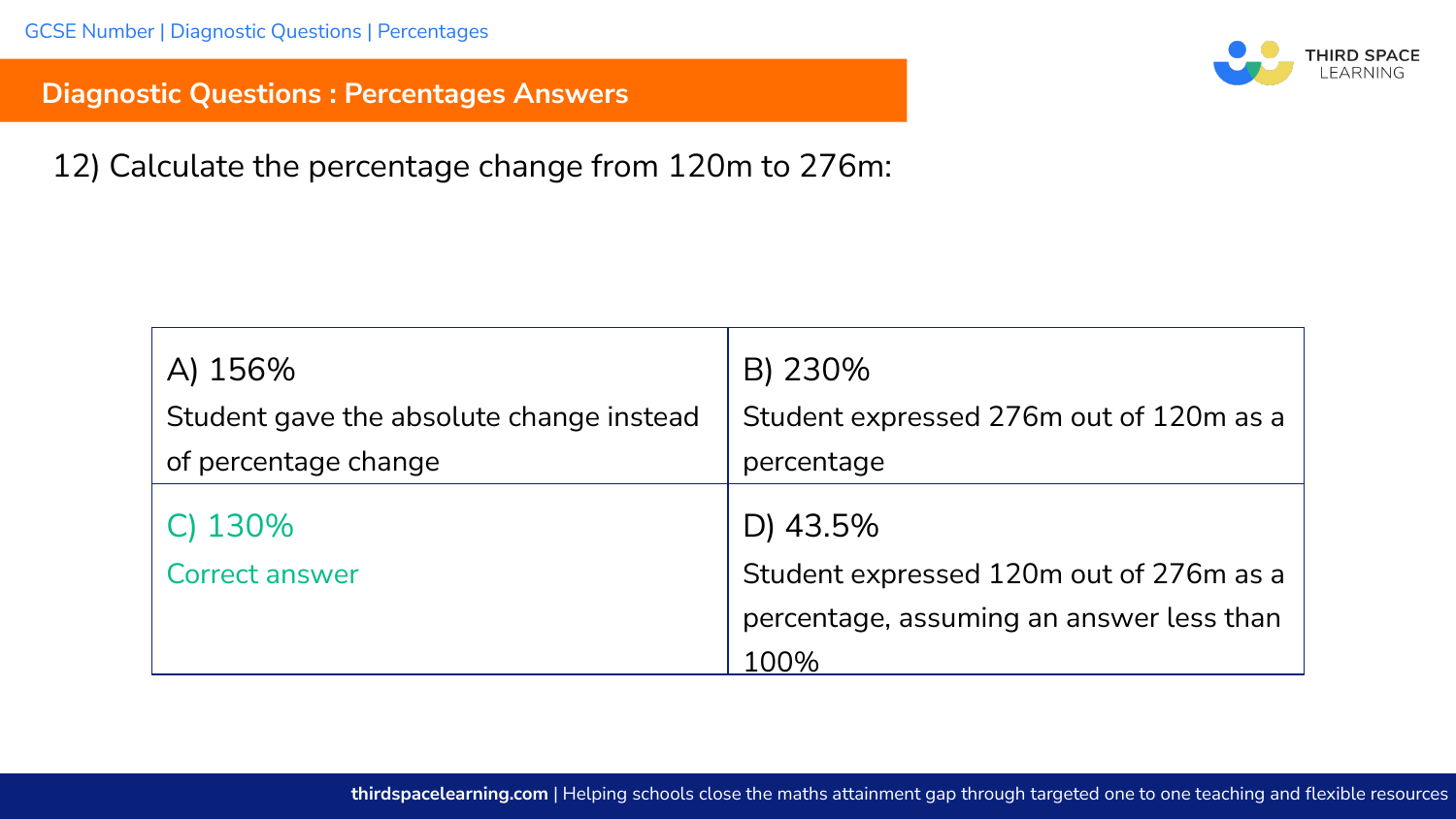

Diagnostic Questions : Percentages Answers
| 12) Calculate the percentage change from 120m to 276m: |
| --- |
| A) 156% Student gave the absolute change instead of percentage change | B) 230% Student expressed 276m out of 120m as a percentage |
| --- | --- |
| C) 130% Correct answer | D) 43.5% Student expressed 120m out of 276m as a percentage, assuming an answer less than 100% |